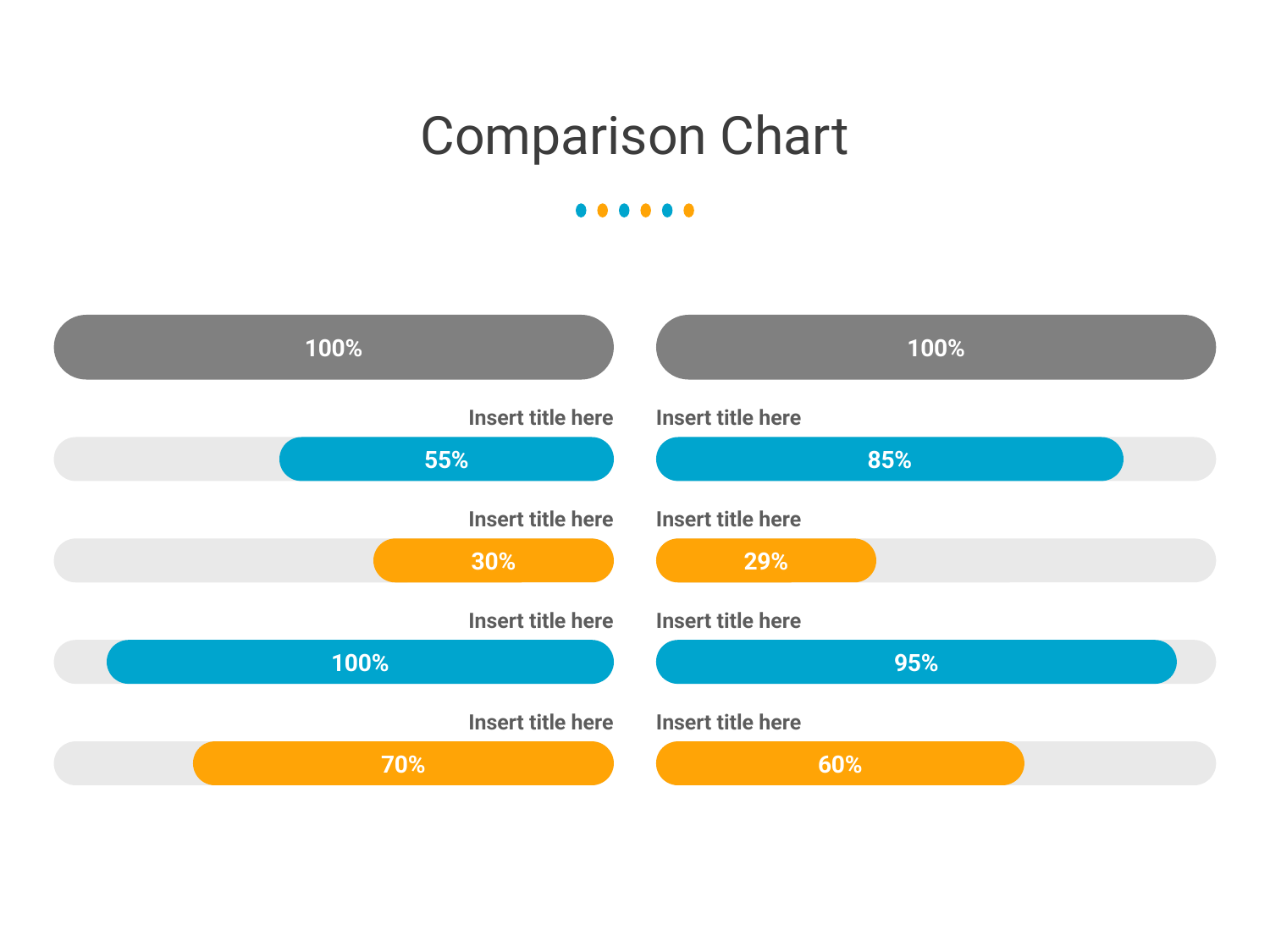

# Comparison Chart
100%
100%
Insert title here
Insert title here

55%
85%

Insert title here
Insert title here

30%

29%
Insert title here
Insert title here

100%
95%

Insert title here
Insert title here

70%
60%